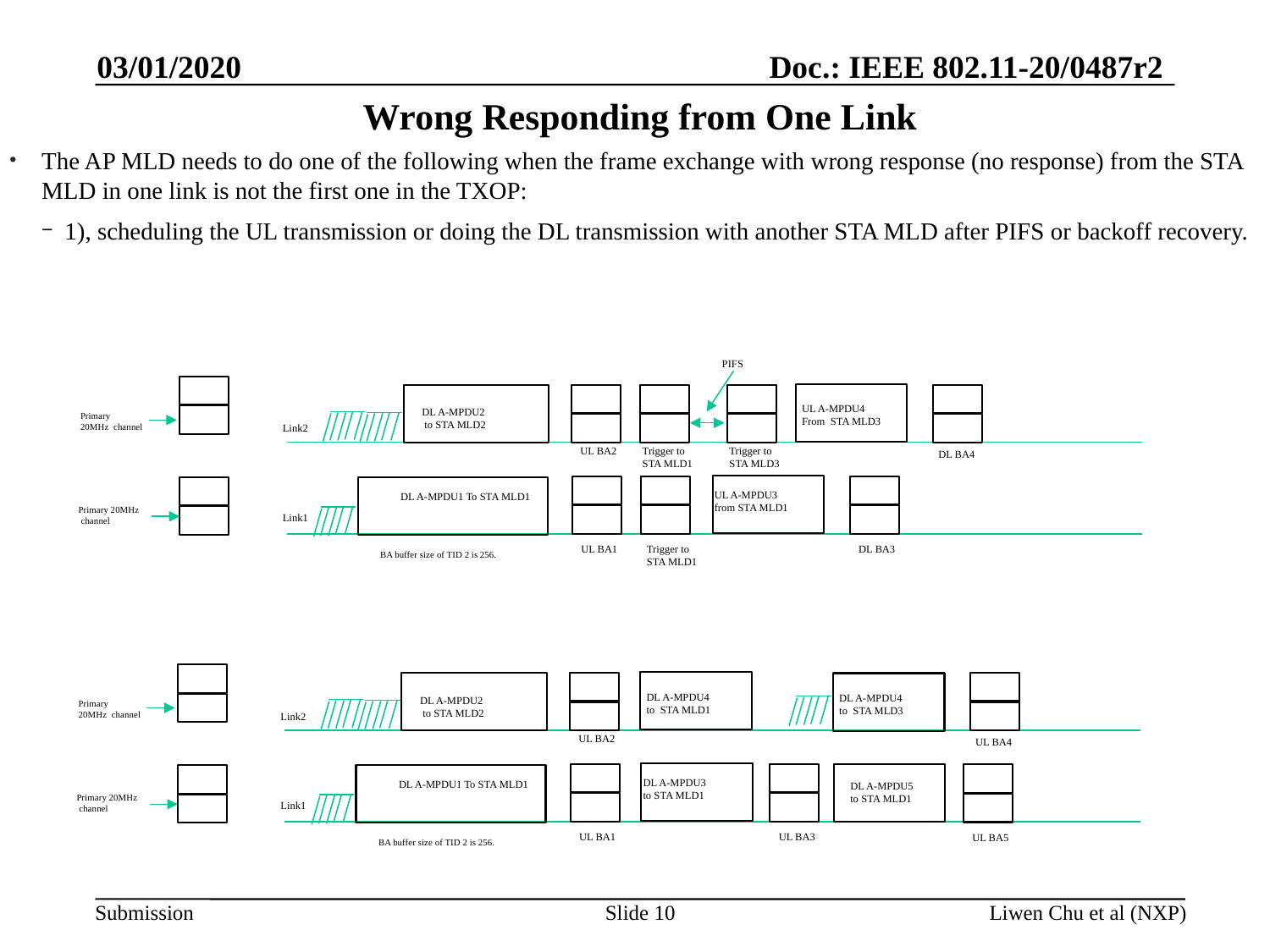

03/01/2020
# Wrong Responding from One Link
The AP MLD needs to do one of the following when the frame exchange with wrong response (no response) from the STA MLD in one link is not the first one in the TXOP:
1), scheduling the UL transmission or doing the DL transmission with another STA MLD after PIFS or backoff recovery.

PIFS

UL A-MPDU4
From  STA MLD3
DL A-MPDU2
 to STA MLD2
Primary
20MHz  channel

Link2
UL BA2
Trigger to
STA MLD1
Trigger to
STA MLD3
DL BA4

UL A-MPDU3
from STA MLD1
DL A-MPDU1 To STA MLD1
Primary 20MHz
 channel

Link1

UL BA1
Trigger to
STA MLD1
DL BA3
BA buffer size of TID 2 is 256.

DL A-MPDU4
to  STA MLD1
DL A-MPDU4
to  STA MLD3
DL A-MPDU2
 to STA MLD2
Primary
20MHz  channel

Link2
UL BA2
UL BA4

DL A-MPDU3
to STA MLD1
DL A-MPDU1 To STA MLD1
DL A-MPDU5
to STA MLD1
Primary 20MHz
 channel

Link1

UL BA1
UL BA3
UL BA5
BA buffer size of TID 2 is 256.
Slide 10
Liwen Chu et al (NXP)